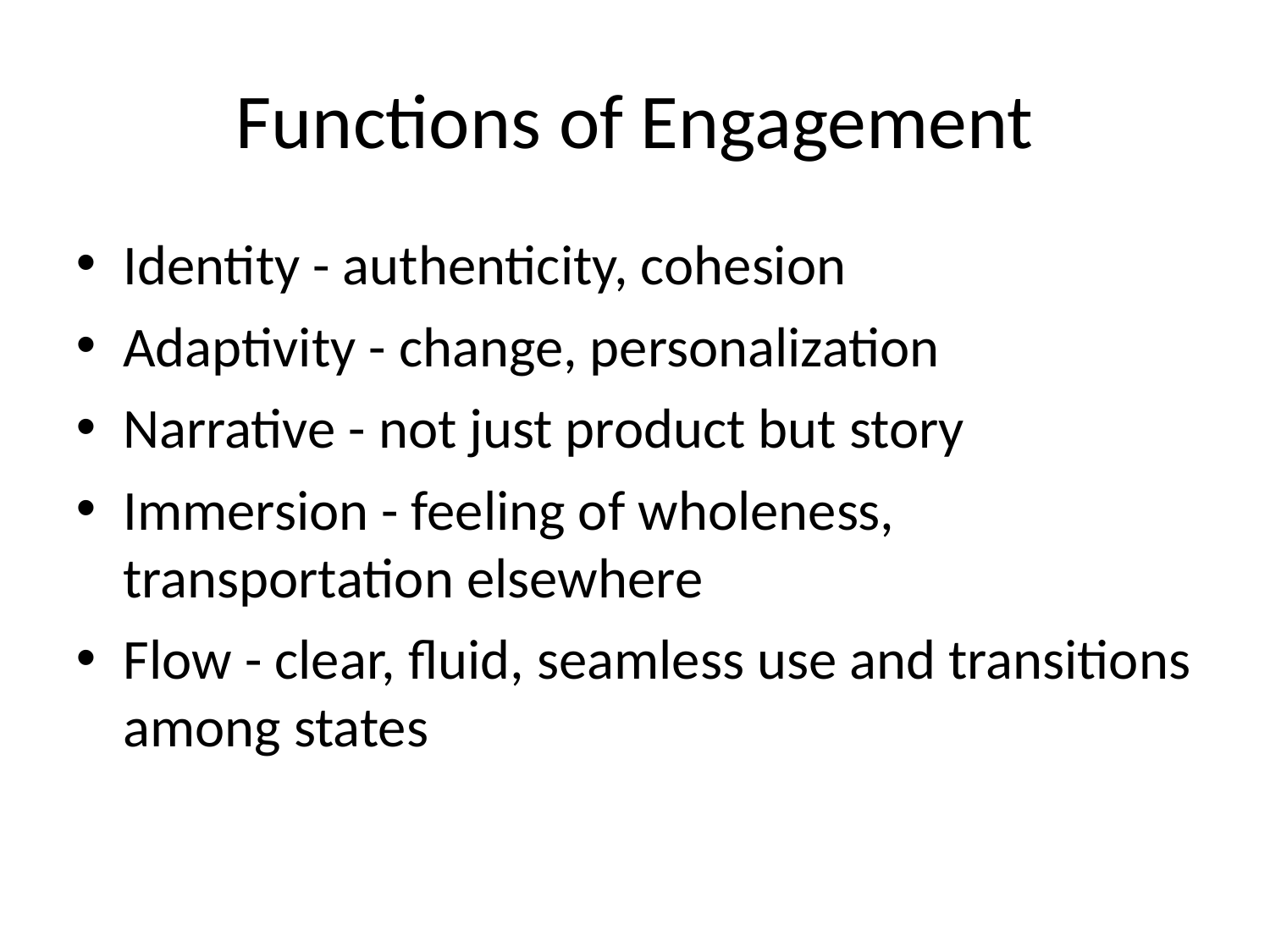

Functions of Engagement
Identity - authenticity, cohesion
Adaptivity - change, personalization
Narrative - not just product but story
Immersion - feeling of wholeness, transportation elsewhere
Flow - clear, fluid, seamless use and transitions among states